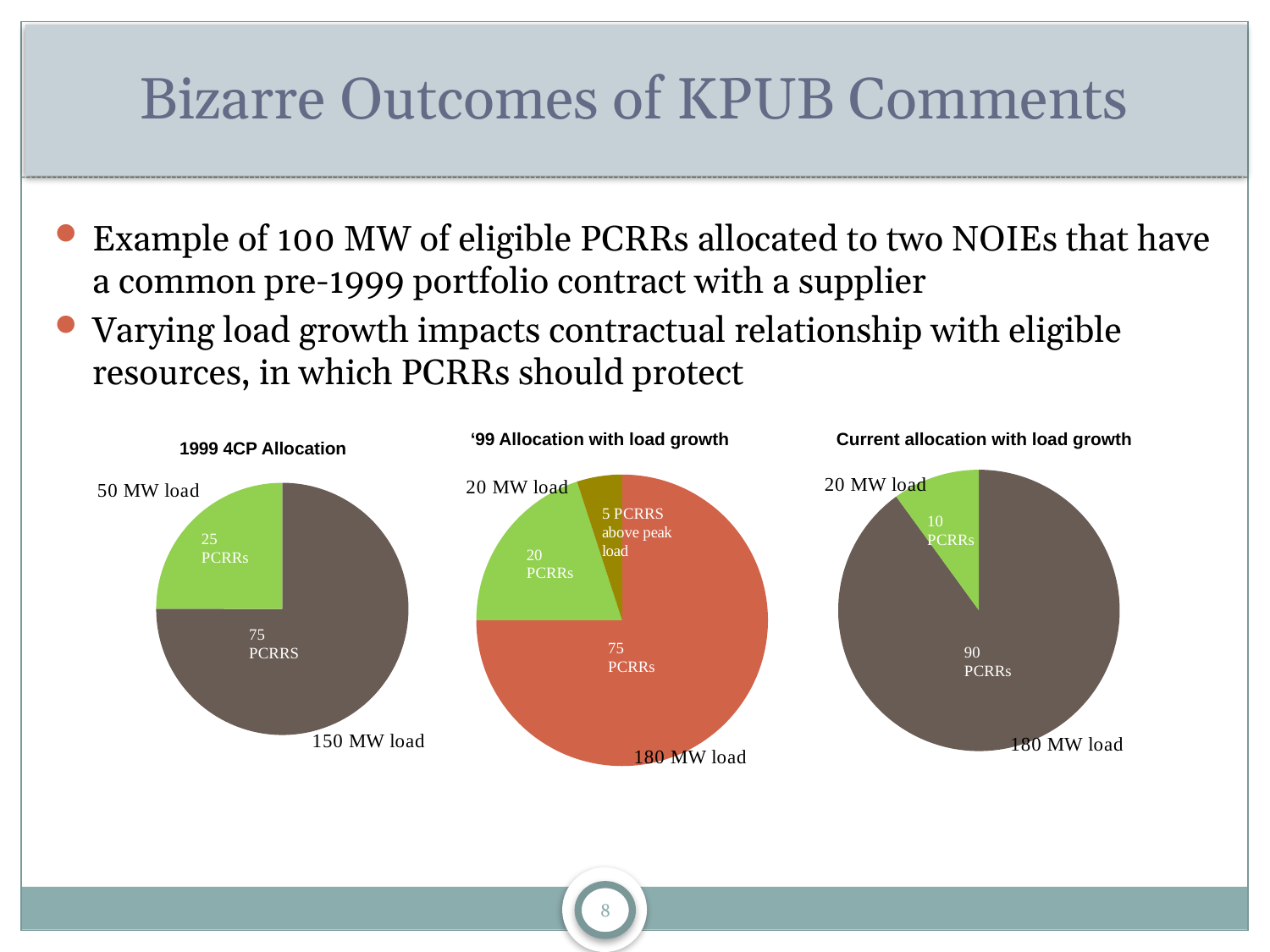

# Bizarre Outcomes of KPUB Comments
Example of 100 MW of eligible PCRRs allocated to two NOIEs that have a common pre-1999 portfolio contract with a supplier
Varying load growth impacts contractual relationship with eligible resources, in which PCRRs should protect
‘99 Allocation with load growth
Current allocation with load growth

### Chart

| Category |  |
|---|---|
1999 4CP Allocation

### Chart

| Category |  |
|---|---|

### Chart

| Category |  |
|---|---|